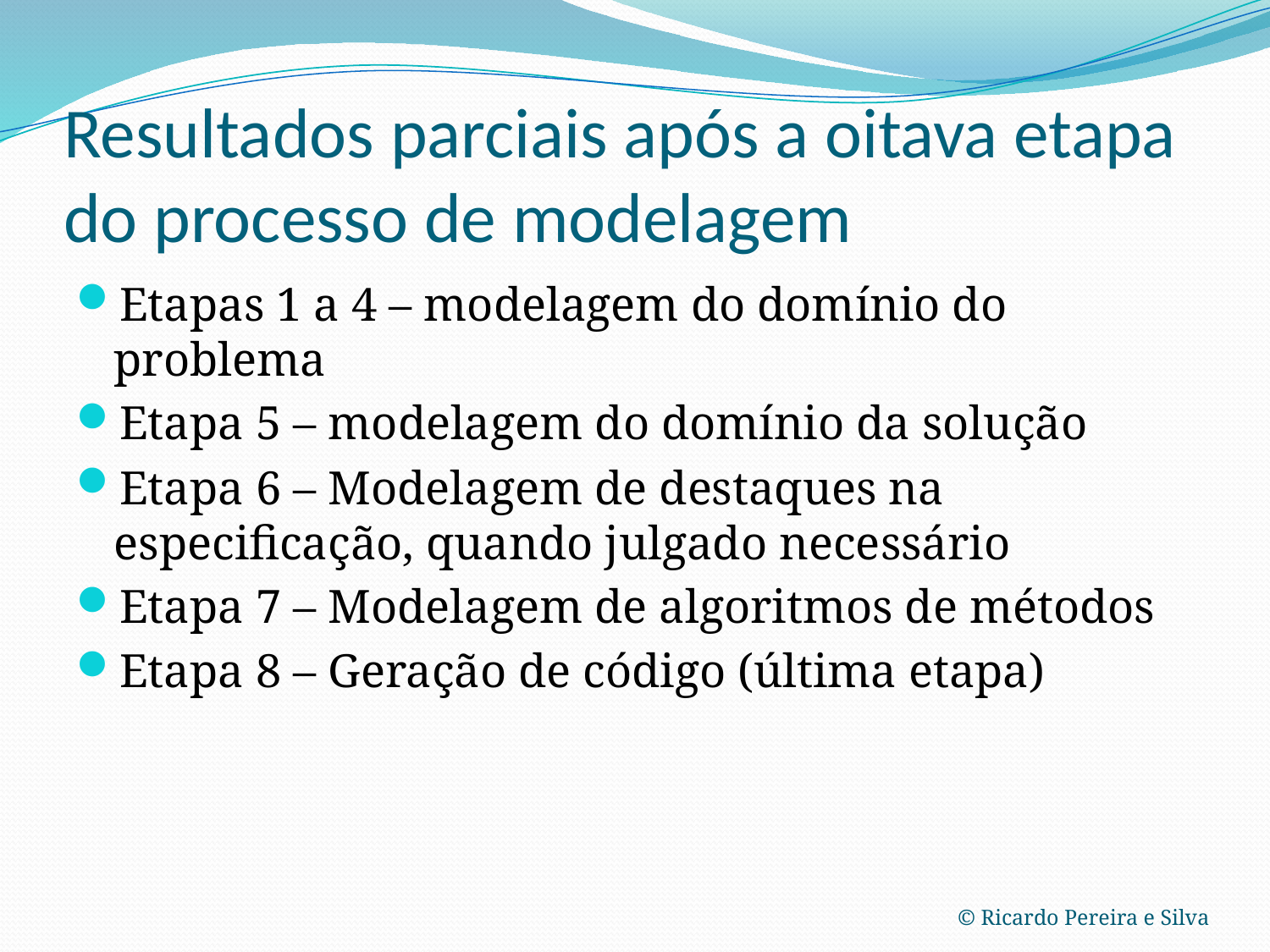

# Resultados parciais após a oitava etapa do processo de modelagem
Etapas 1 a 4 – modelagem do domínio do problema
Etapa 5 – modelagem do domínio da solução
Etapa 6 – Modelagem de destaques na especificação, quando julgado necessário
Etapa 7 – Modelagem de algoritmos de métodos
Etapa 8 – Geração de código (última etapa)
© Ricardo Pereira e Silva